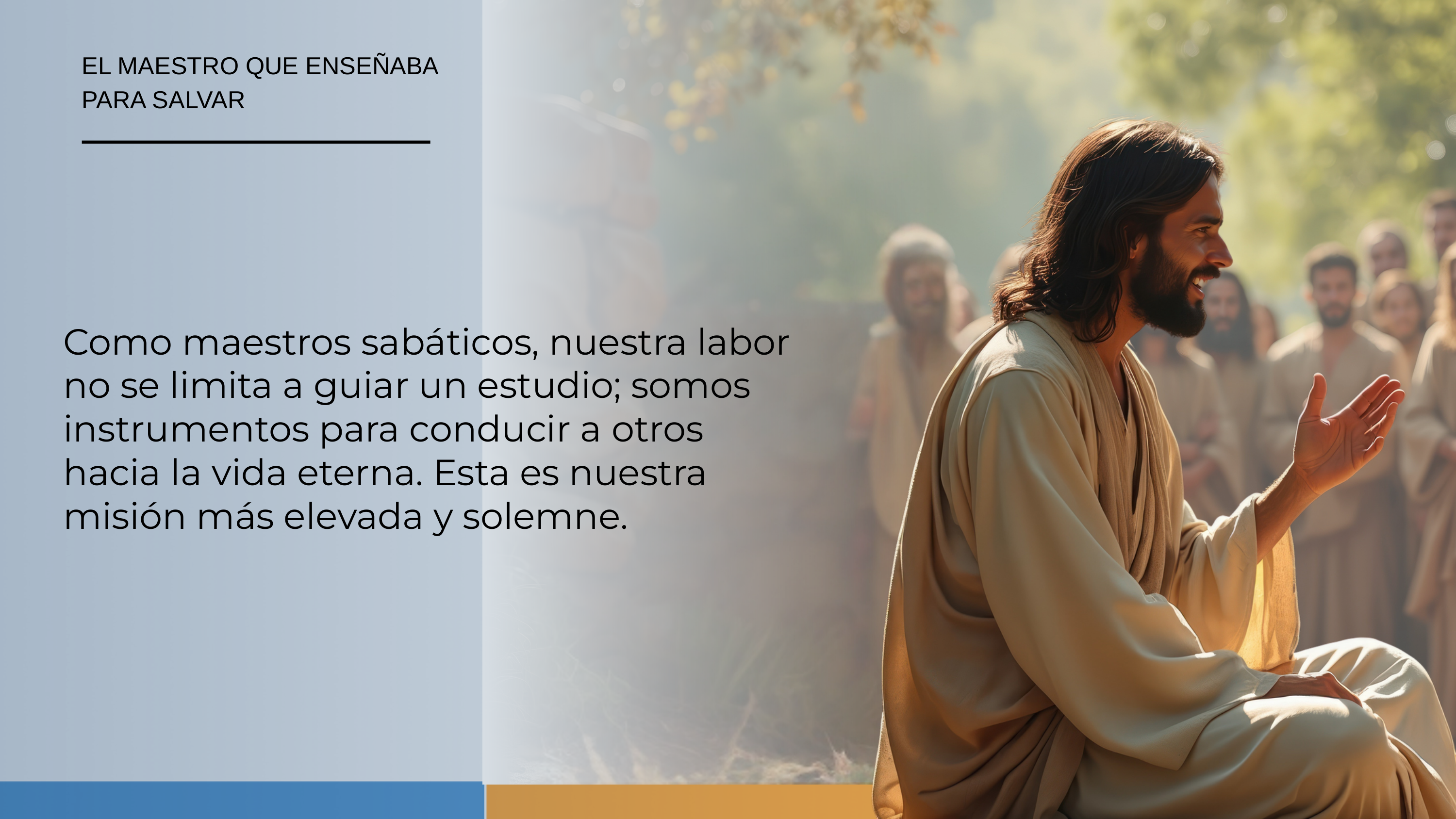

EL MAESTRO QUE ENSEÑABA
PARA SALVAR

Como maestros sabáticos, nuestra labor no se limita a guiar un estudio; somos instrumentos para conducir a otros hacia la vida eterna. Esta es nuestra misión más elevada y solemne.